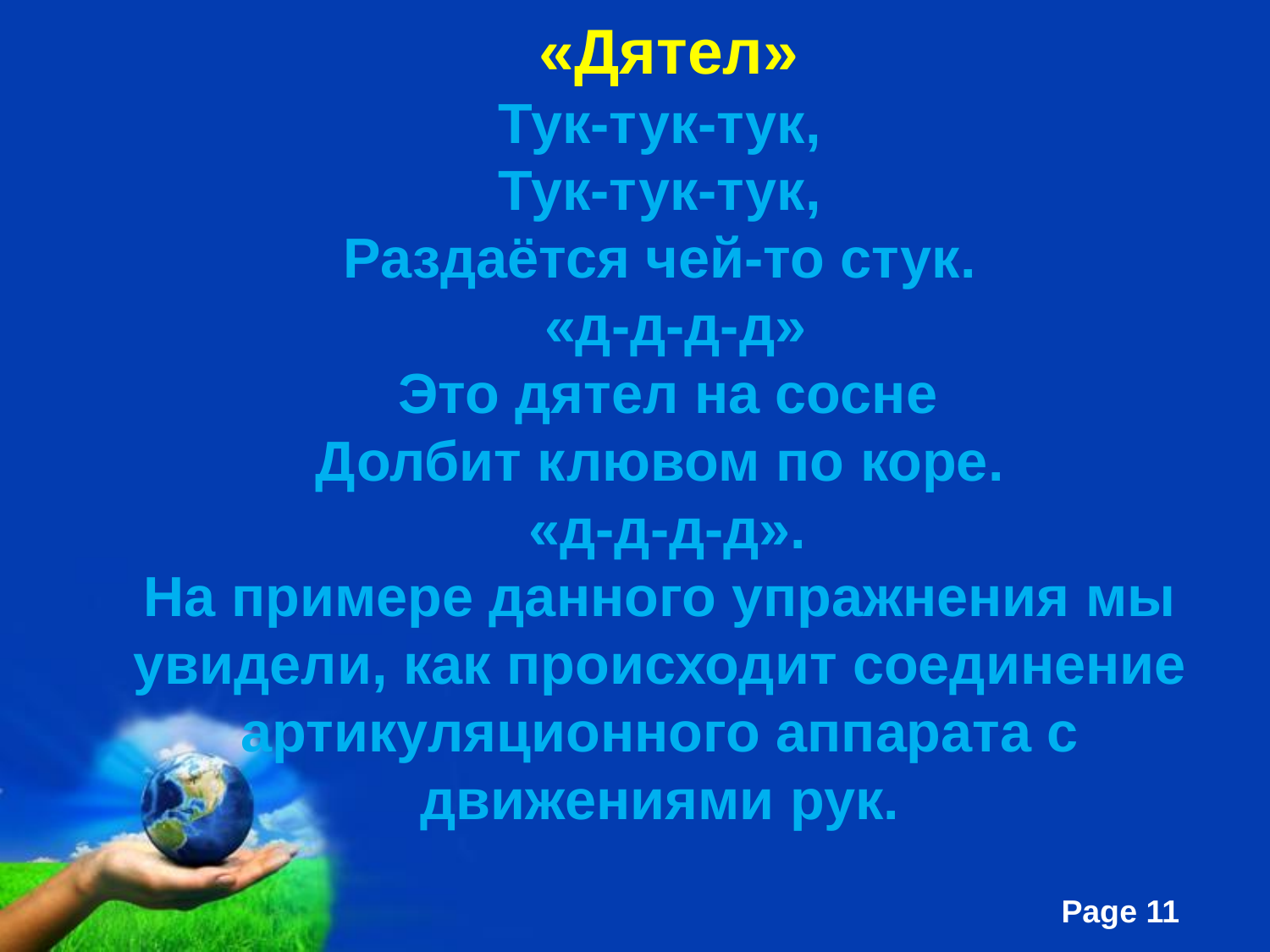

«Дятел»
Тук-тук-тук,
Тук-тук-тук,
Раздаётся чей-то стук.
  «д-д-д-д»
 Это дятел на сосне
Долбит клювом по коре.
 «д-д-д-д».
На примере данного упражнения мы увидели, как происходит соединение артикуляционного аппарата с движениями рук.